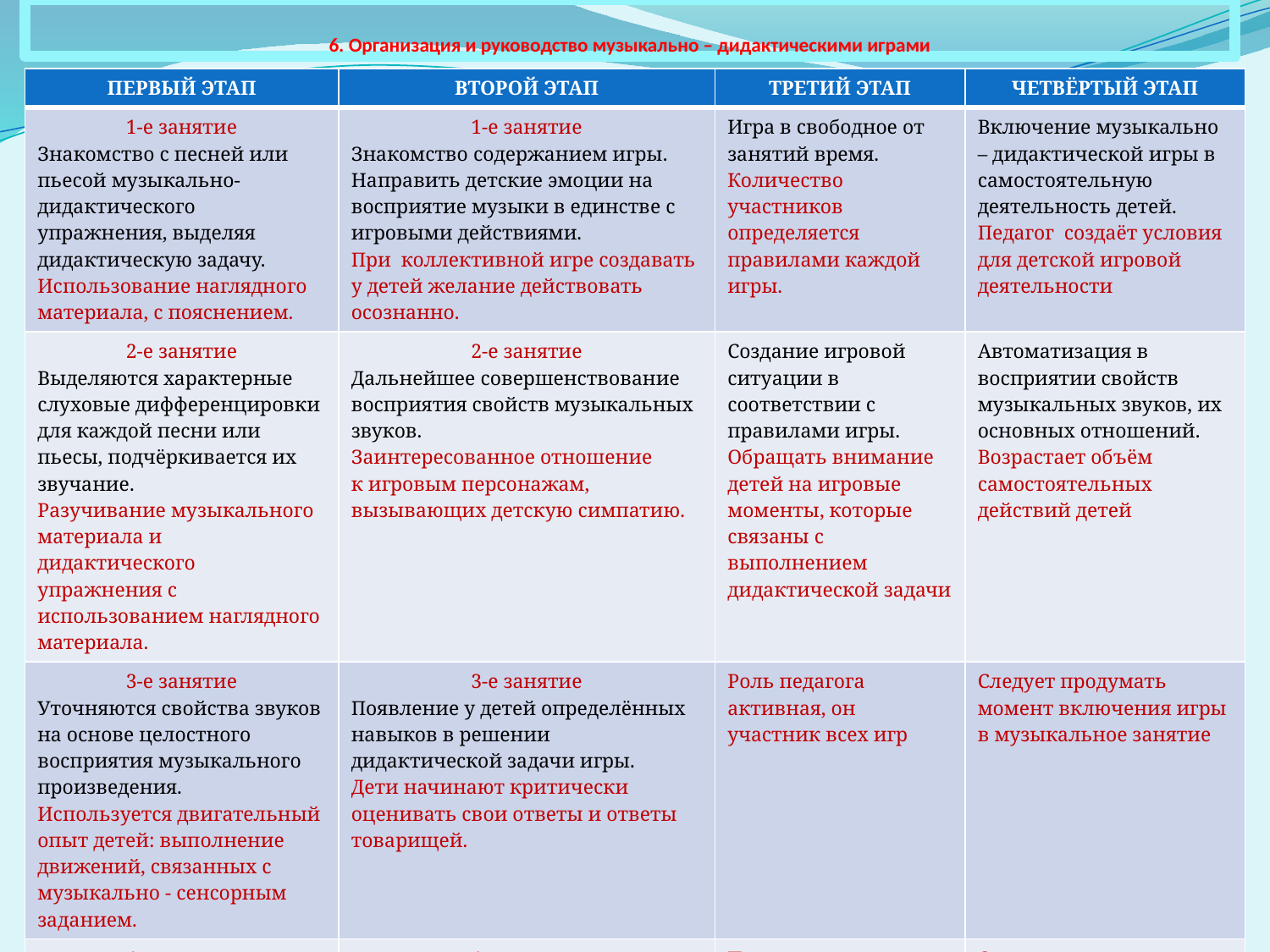

# 6. Организация и руководство музыкально – дидактическими играми
| ПЕРВЫЙ ЭТАП | ВТОРОЙ ЭТАП | ТРЕТИЙ ЭТАП | ЧЕТВЁРТЫЙ ЭТАП |
| --- | --- | --- | --- |
| 1-е занятие Знакомство с песней или пьесой музыкально-дидактического упражнения, выделяя дидактическую задачу. Использование наглядного материала, с пояснением. | 1-е занятие Знакомство содержанием игры. Направить детские эмоции на восприятие музыки в единстве с игровыми действиями. При коллективной игре создавать у детей желание действовать осознанно. | Игра в свободное от занятий время. Количество участников определяется правилами каждой игры. | Включение музыкально – дидактической игры в самостоятельную деятельность детей. Педагог создаёт условия для детской игровой деятельности |
| 2-е занятие Выделяются характерные слуховые дифференцировки для каждой песни или пьесы, подчёркивается их звучание. Разучивание музыкального материала и дидактического упражнения с использованием наглядного материала. | 2-е занятие Дальнейшее совершенствование восприятия свойств музыкальных звуков. Заинтересованное отношение к игровым персонажам, вызывающих детскую симпатию. | Создание игровой ситуации в соответствии с правилами игры. Обращать внимание детей на игровые моменты, которые связаны с выполнением дидактической задачи | Автоматизация в восприятии свойств музыкальных звуков, их основных отношений. Возрастает объём самостоятельных действий детей |
| 3-е занятие Уточняются свойства звуков на основе целостного восприятия музыкального произведения. Используется двигательный опыт детей: выполнение движений, связанных с музыкально - сенсорным заданием. | 3-е занятие Появление у детей определённых навыков в решении дидактической задачи игры. Дети начинают критически оценивать свои ответы и ответы товарищей. | Роль педагога активная, он участник всех игр | Следует продумать момент включения игры в музыкальное занятие |
| 4-е занятие Активизация самостоятельного действия детей при восприятии музыкальных звуков. Формирование музыкальных представлений детей. | 4-е занятие 2-я проверка уровня различения детьми свойств звуков, формирования сенсорной основы музыкального восприятия у каждого ребёнка. Взаимодействие слова и наглядности , осознанное развитие наблюдательности, активности, самостоятельности. | Педагог находит приёмы для индивидуального воздействия на каждого ребёнка | Освоение игр на звуковысотное и ритмическое восприятие проводить в первую очередь, а в конце года знакомство с играми, формирующими тембровое и динамическое восприятие |